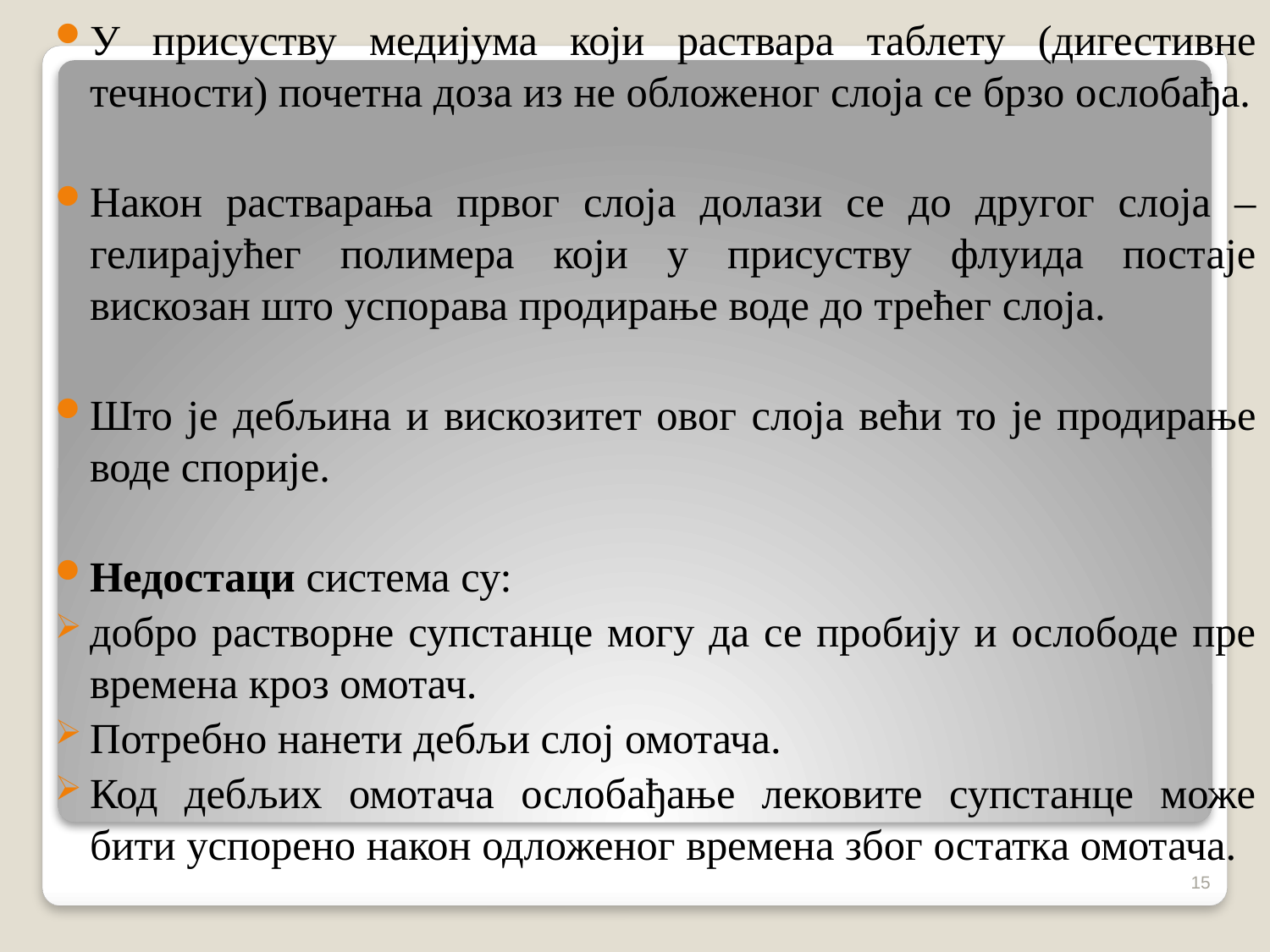

У присуству медијума који раствара таблету (дигестивне течности) почетна доза из не обложеног слоја се брзо ослобађа.

Након растварања првог слоја долази се до другог слоја – гелирајућег полимера који у присуству флуида постаје вискозан што успорава продирање воде до трећег слоја.

Што је дебљина и вискозитет овог слоја већи то је продирање воде спорије.

Недостаци система су:
добро растворне супстанце могу да се пробију и ослободе пре времена кроз омотач.
Потребно нанети дебљи слој омотача.
Код дебљих омотача ослобађање лековите супстанце може бити успорено након одложеног времена због остатка омотача.
15